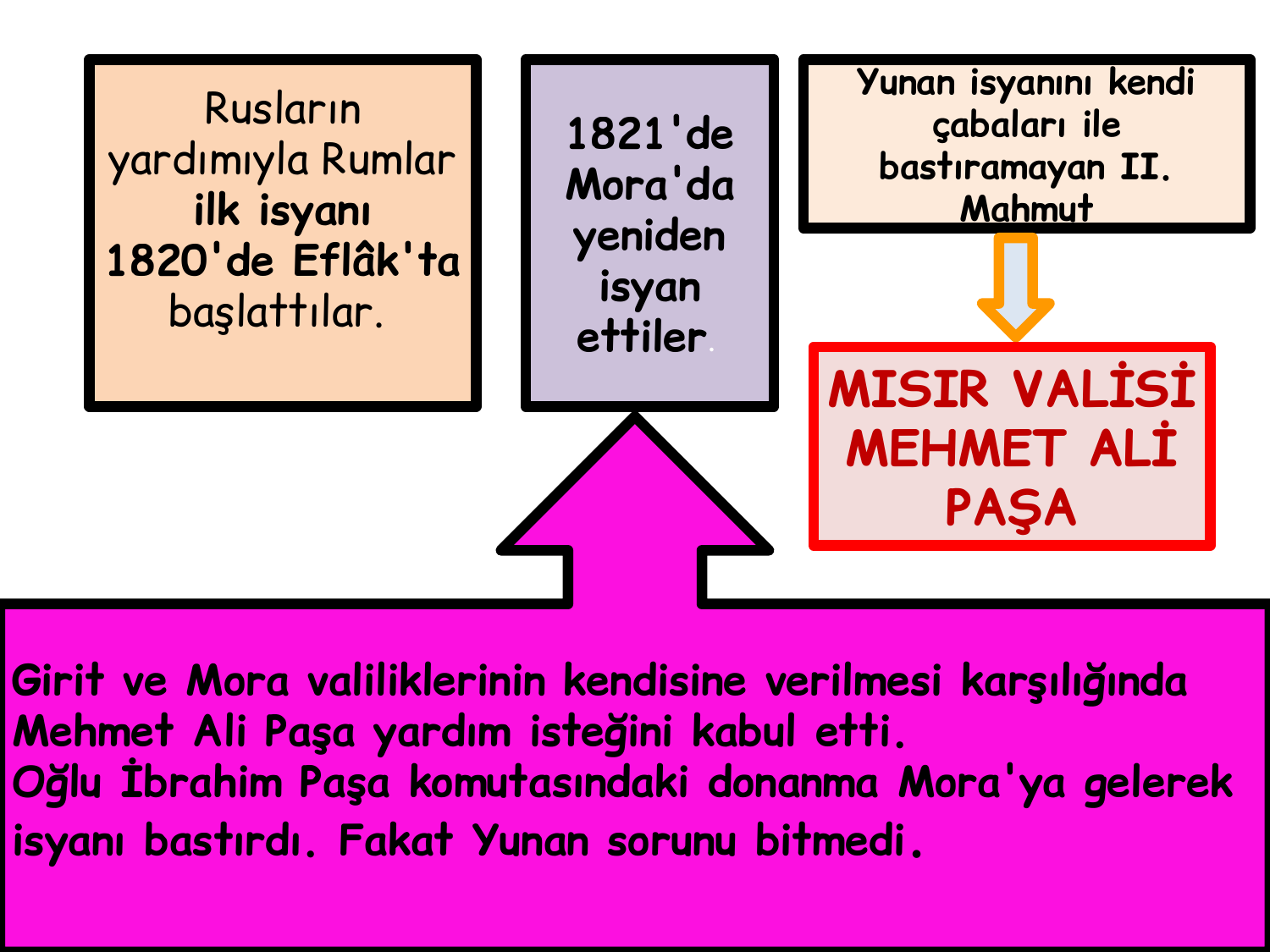

Rusların yardımıyla Rumlar ilk isyanı 1820'de Eflâk'ta başlattılar.

1821'de Mora'da yeniden isyan ettiler.
Yunan isyanını kendi çabaları ile bastıramayan II. Mahmut

MISIR VALİSİ MEHMET ALİ PAŞA
Girit ve Mora valiliklerinin kendisine verilmesi karşılığında Mehmet Ali Paşa yardım isteğini kabul etti.
Oğlu İbrahim Paşa komutasındaki donanma Mora'ya gelerek isyanı bastırdı. Fakat Yunan sorunu bitmedi.